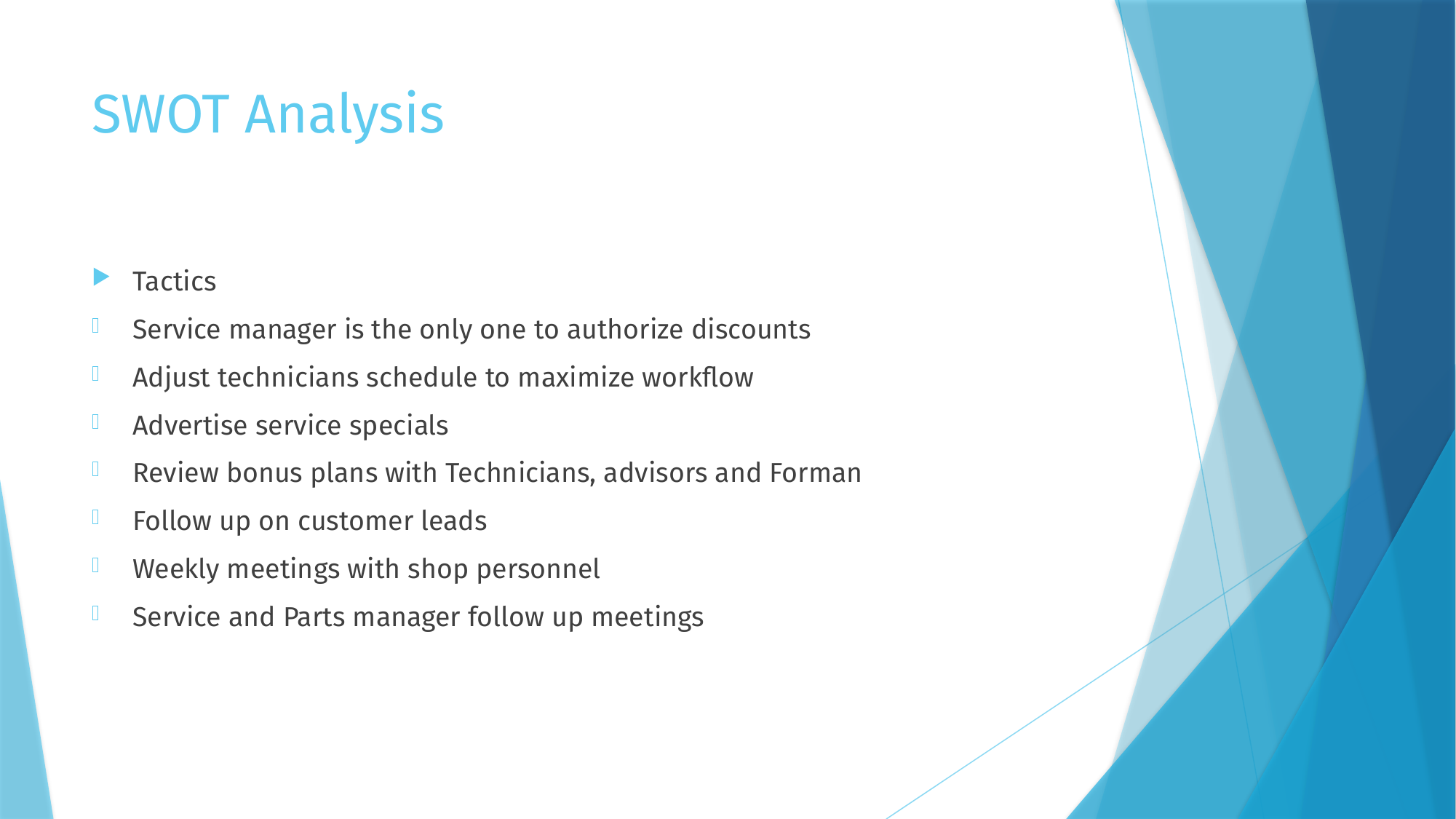

# SWOT Analysis
Tactics
Service manager is the only one to authorize discounts
Adjust technicians schedule to maximize workflow
Advertise service specials
Review bonus plans with Technicians, advisors and Forman
Follow up on customer leads
Weekly meetings with shop personnel
Service and Parts manager follow up meetings